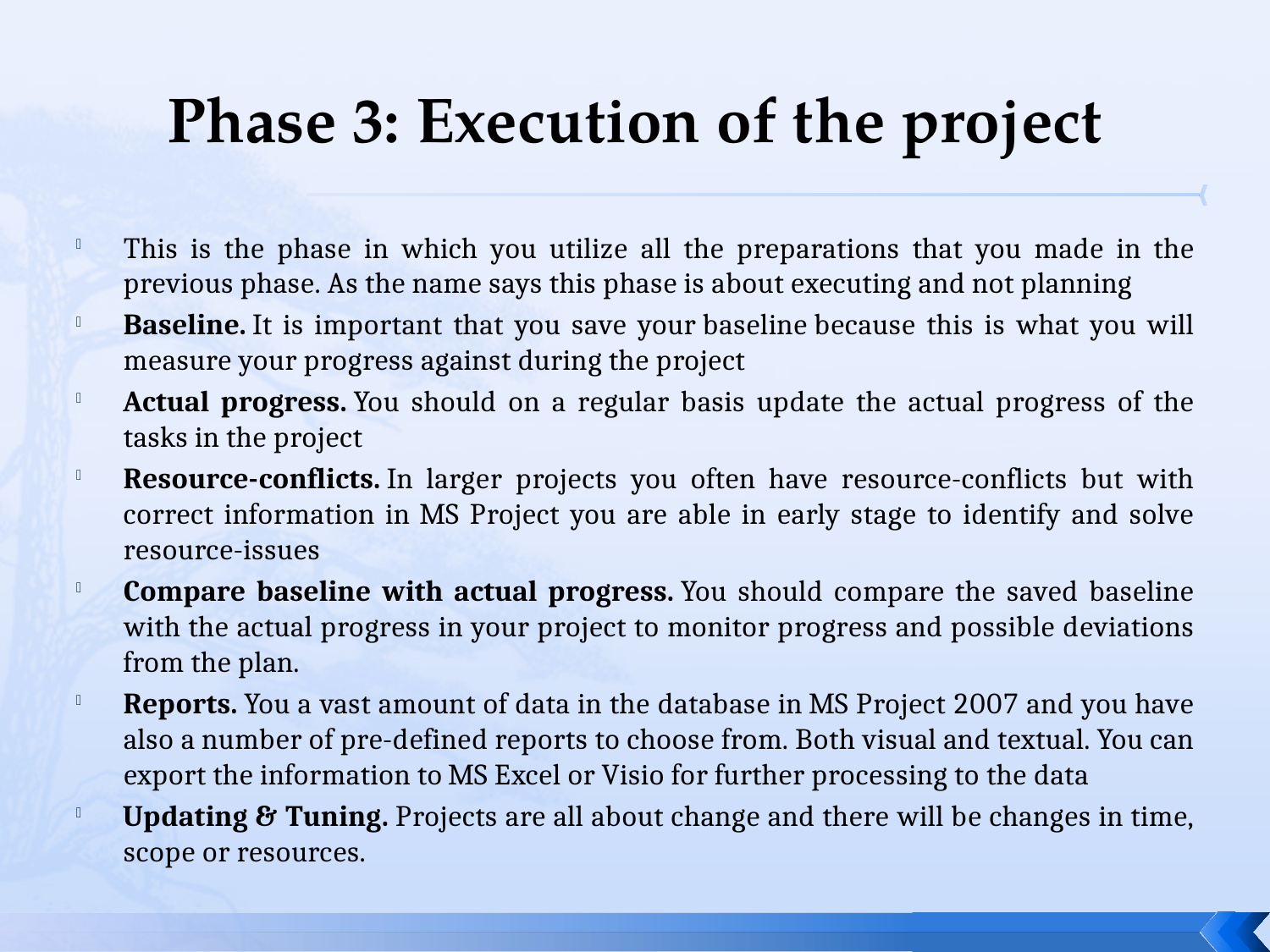

# Phase 3: Execution of the project
This is the phase in which you utilize all the preparations that you made in the previous phase. As the name says this phase is about executing and not planning
Baseline. It is important that you save your baseline because this is what you will measure your progress against during the project
Actual progress. You should on a regular basis update the actual progress of the tasks in the project
Resource-conflicts. In larger projects you often have resource-conflicts but with correct information in MS Project you are able in early stage to identify and solve resource-issues
Compare baseline with actual progress. You should compare the saved baseline with the actual progress in your project to monitor progress and possible deviations from the plan.
Reports. You a vast amount of data in the database in MS Project 2007 and you have also a number of pre-defined reports to choose from. Both visual and textual. You can export the information to MS Excel or Visio for further processing to the data
Updating & Tuning. Projects are all about change and there will be changes in time, scope or resources.